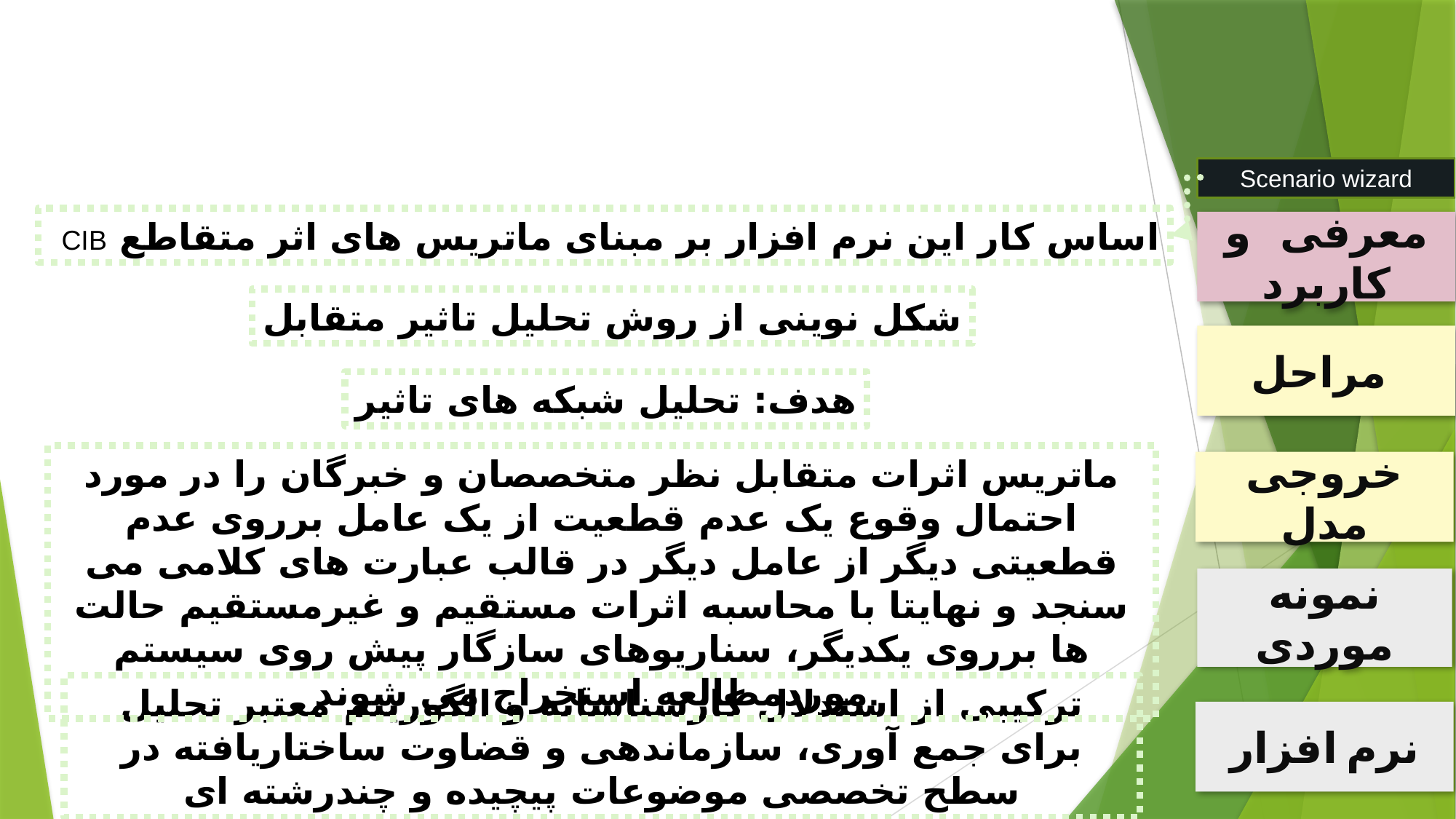

اساس کار این نرم افزار بر مبنای ماتریس های اثر متقاطع CIB
شکل نوینی از روش تحلیل تاثیر متقابل
هدف: تحلیل شبکه های تاثیر
ماتریس اثرات متقابل نظر متخصصان و خبرگان را در مورد احتمال وقوع یک عدم قطعیت از یک عامل برروی عدم قطعیتی دیگر از عامل دیگر در قالب عبارت های کلامی می سنجد و نهایتا با محاسبه اثرات مستقیم و غیرمستقیم حالت ها برروی یکدیگر، سناریوهای سازگار پیش روی سیستم موردمطالعه استخراج می شوند.
ترکیبی از استدلال کارشناسانه و الگوریتم معتبر تحلیل برای جمع آوری، سازماندهی و قضاوت ساختاریافته در سطح تخصصی موضوعات پیچیده و چندرشته ای